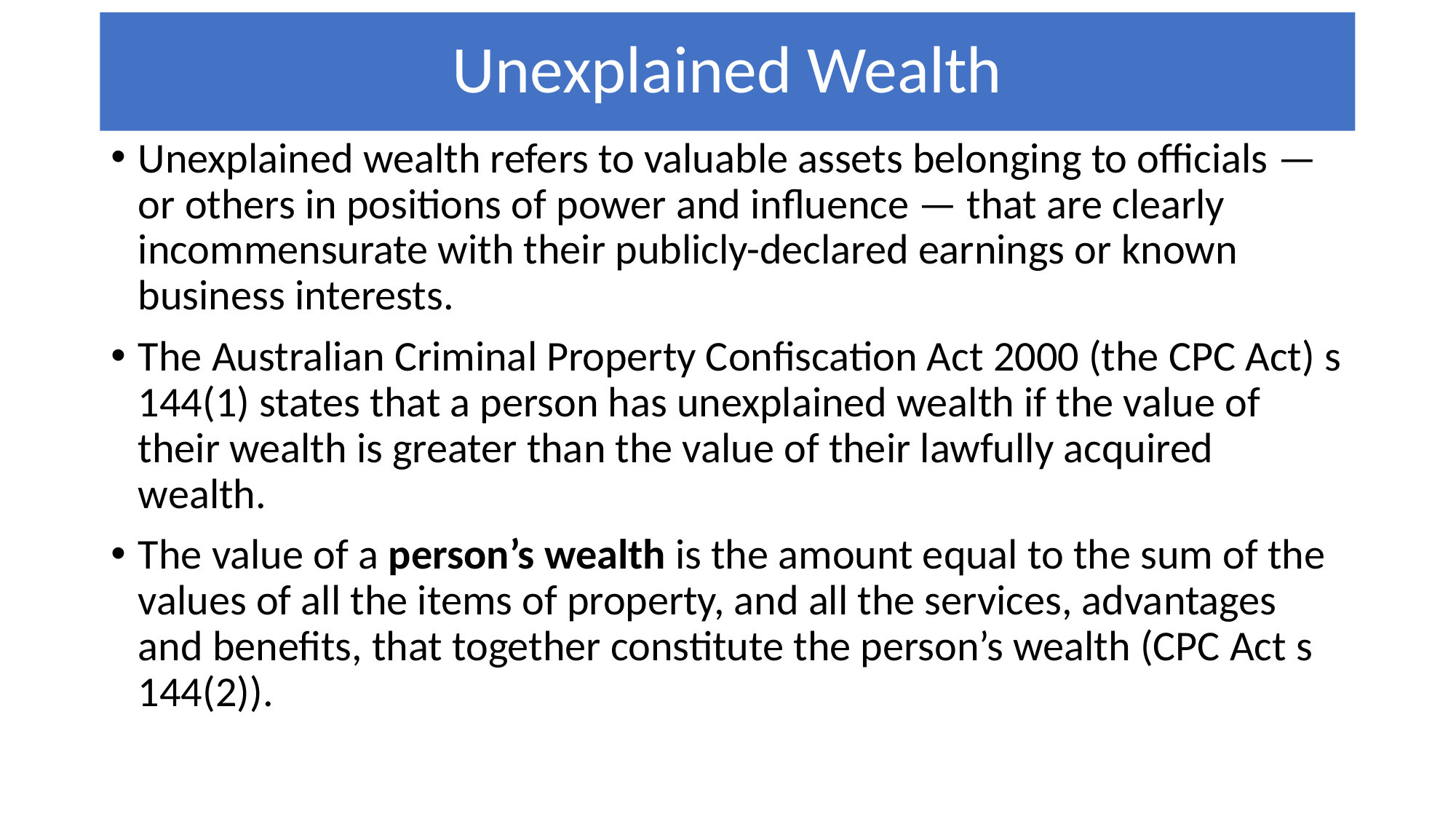

# Unexplained Wealth
Unexplained wealth refers to valuable assets belonging to officials — or others in positions of power and influence — that are clearly incommensurate with their publicly-declared earnings or known business interests.
The Australian Criminal Property Confiscation Act 2000 (the CPC Act) s 144(1) states that a person has unexplained wealth if the value of their wealth is greater than the value of their lawfully acquired wealth.
The value of a person’s wealth is the amount equal to the sum of the values of all the items of property, and all the services, advantages and benefits, that together constitute the person’s wealth (CPC Act s 144(2)).